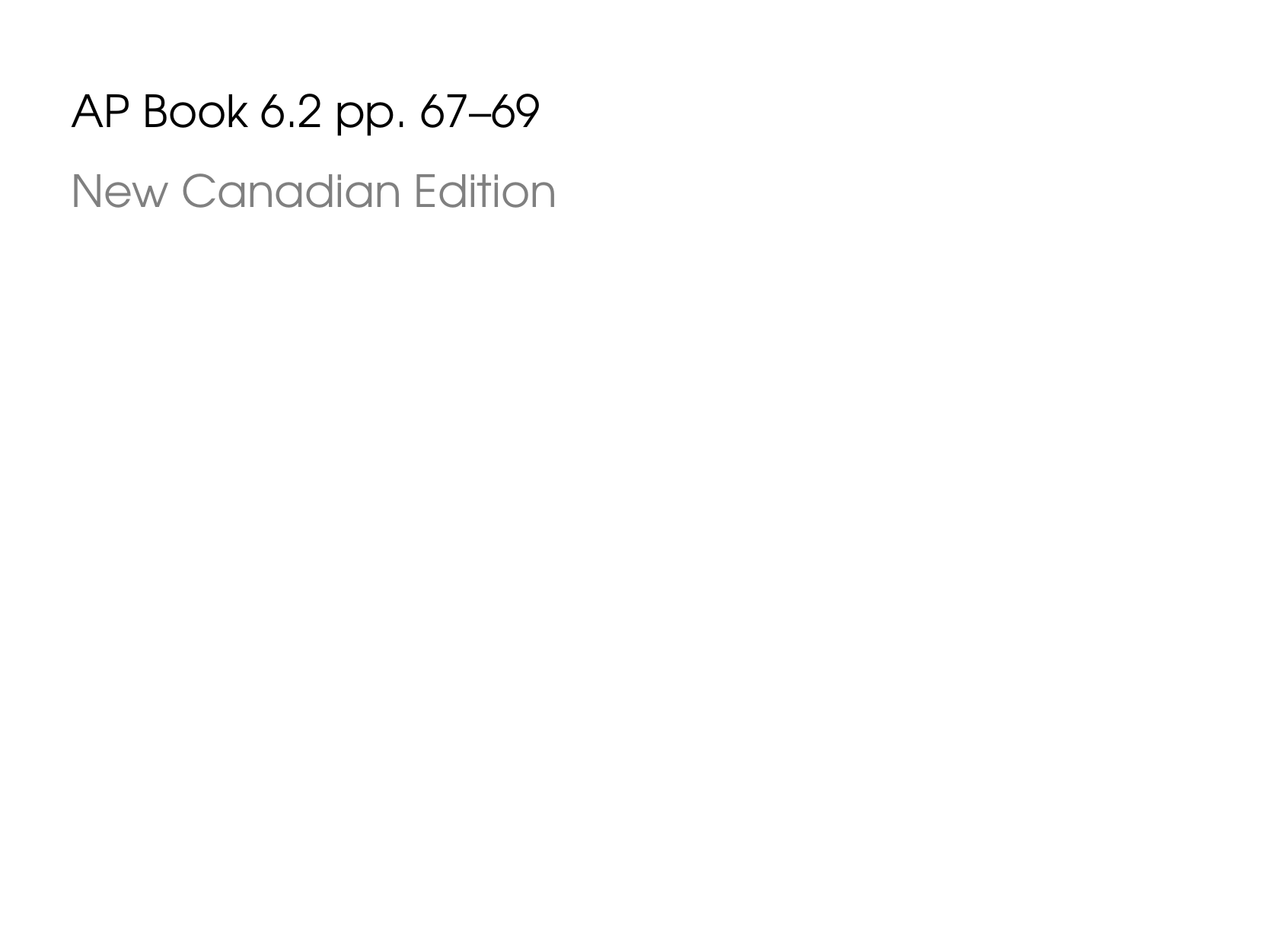

AP Book 6.2 pp. 67–69
New Canadian Edition